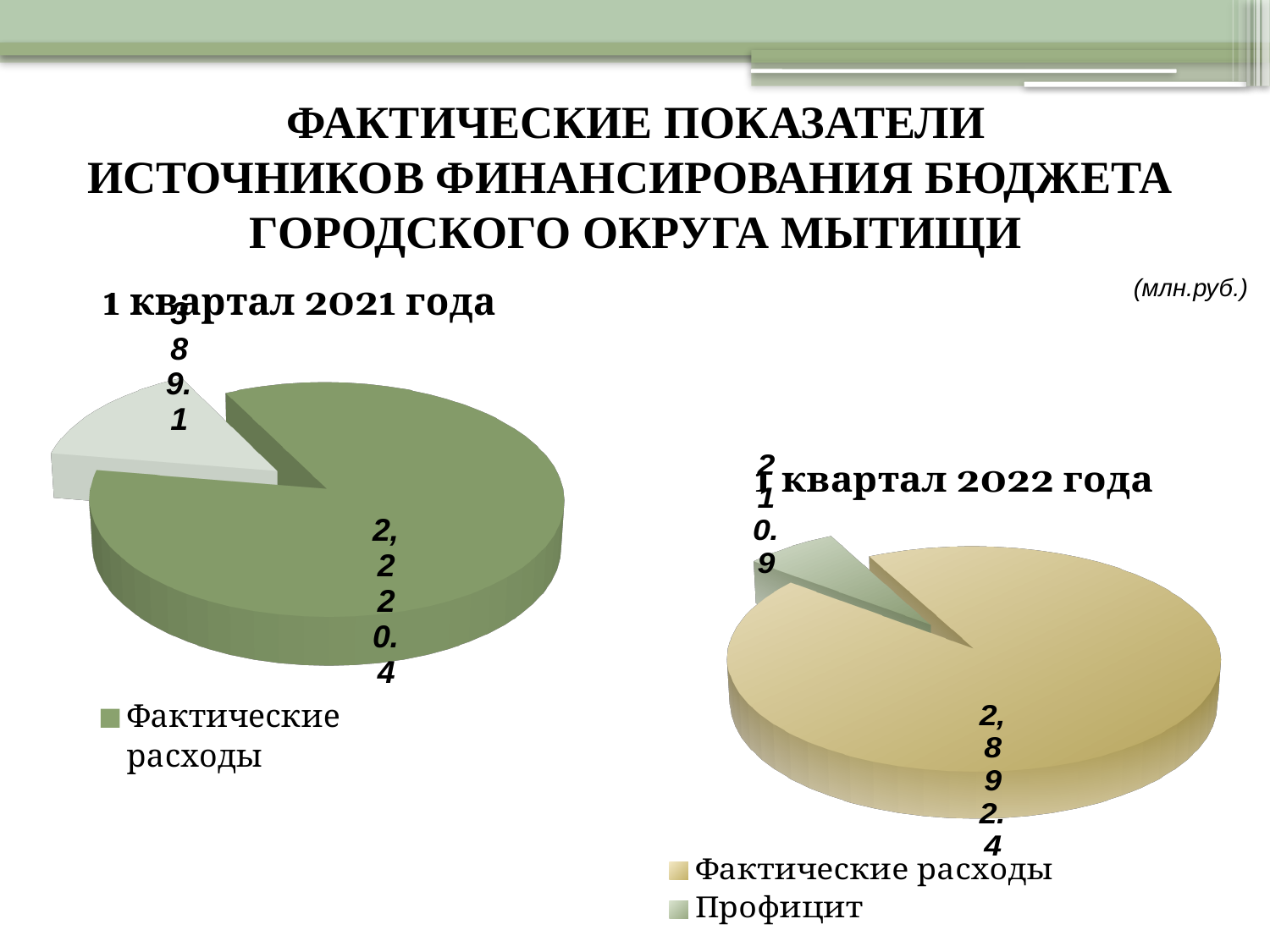

ФАКТИЧЕСКИЕ ПОКАЗАТЕЛИ
ИСТОЧНИКОВ ФИНАНСИРОВАНИЯ БЮДЖЕТА
ГОРОДСКОГО ОКРУГА МЫТИЩИ

[unsupported chart]

(млн.руб.)

[unsupported chart]